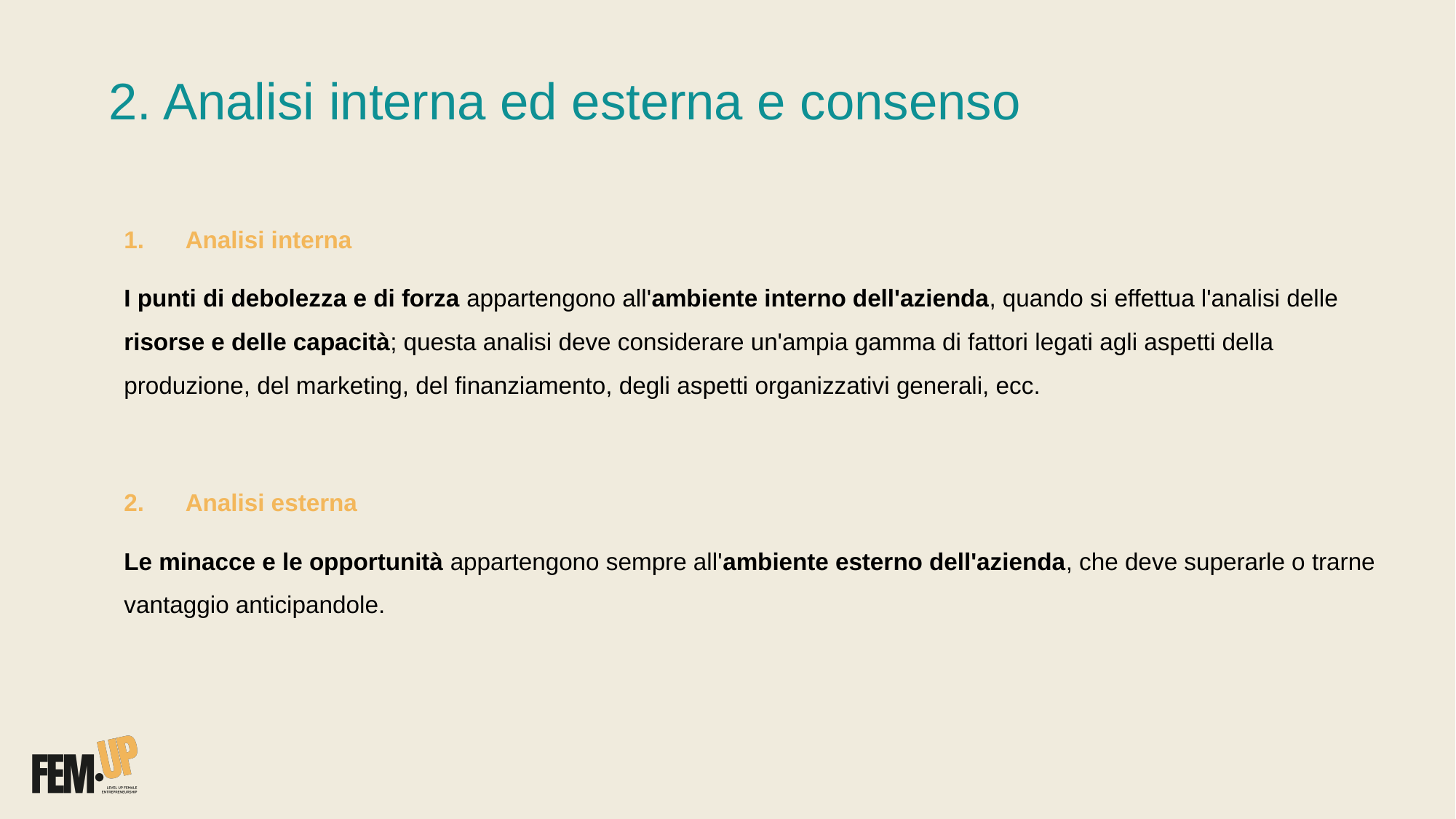

# 2. Analisi interna ed esterna e consenso
Analisi interna
I punti di debolezza e di forza appartengono all'ambiente interno dell'azienda, quando si effettua l'analisi delle risorse e delle capacità; questa analisi deve considerare un'ampia gamma di fattori legati agli aspetti della produzione, del marketing, del finanziamento, degli aspetti organizzativi generali, ecc.

Analisi esterna
Le minacce e le opportunità appartengono sempre all'ambiente esterno dell'azienda, che deve superarle o trarne vantaggio anticipandole.